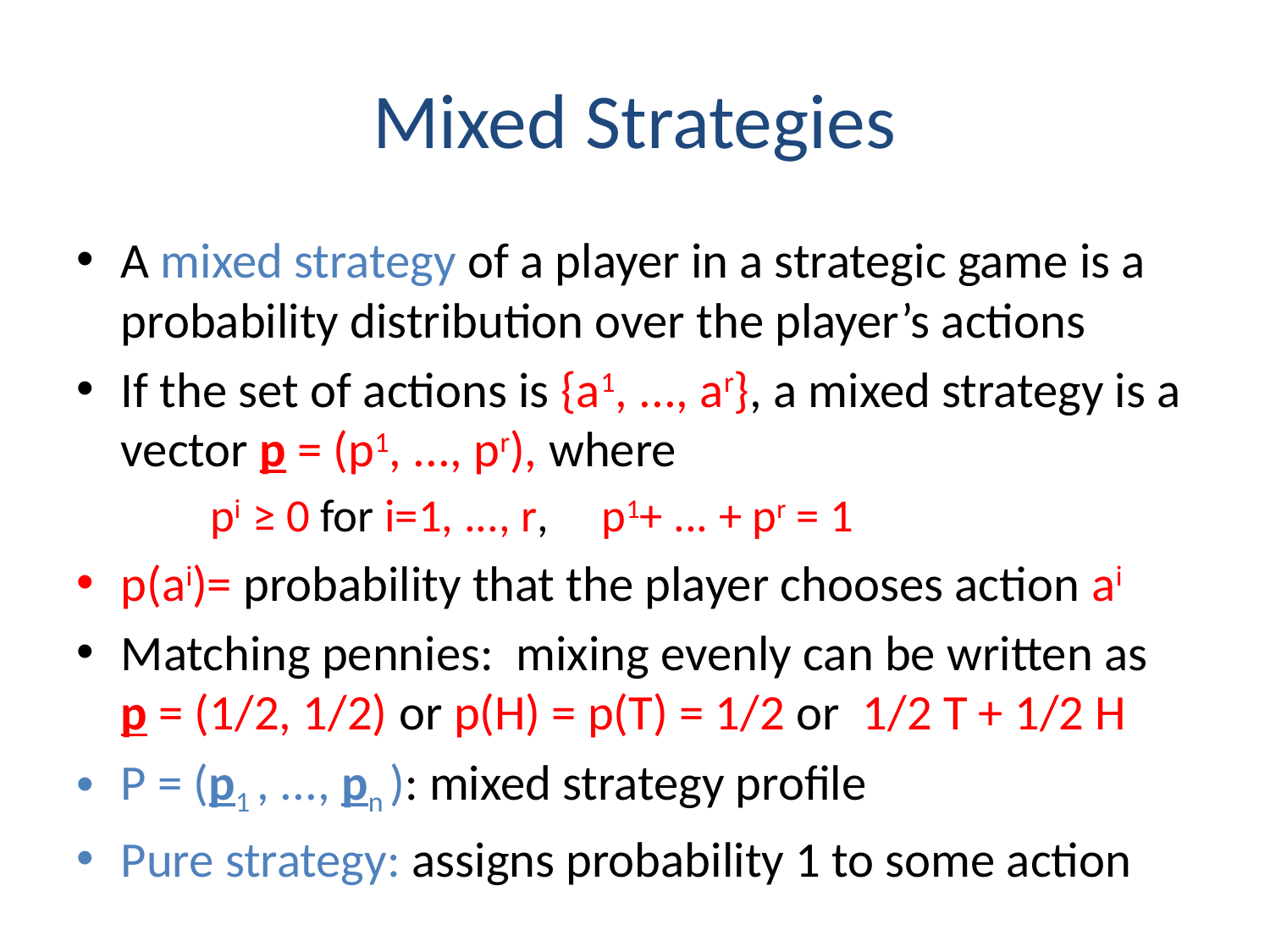

# Mixed Strategies
A mixed strategy of a player in a strategic game is a probability distribution over the player’s actions
If the set of actions is {a1, ..., ar}, a mixed strategy is a vector p = (p1, ..., pr), where
       pi  ≥ 0 for i=1, ..., r,     p1+ ... + pr = 1
p(ai)= probability that the player chooses action ai
Matching pennies:  mixing evenly can be written as
p = (1/2, 1/2) or p(H) = p(T) = 1/2 or  1/2 T + 1/2 H
P = (p1 , ..., pn ): mixed strategy profile
Pure strategy: assigns probability 1 to some action